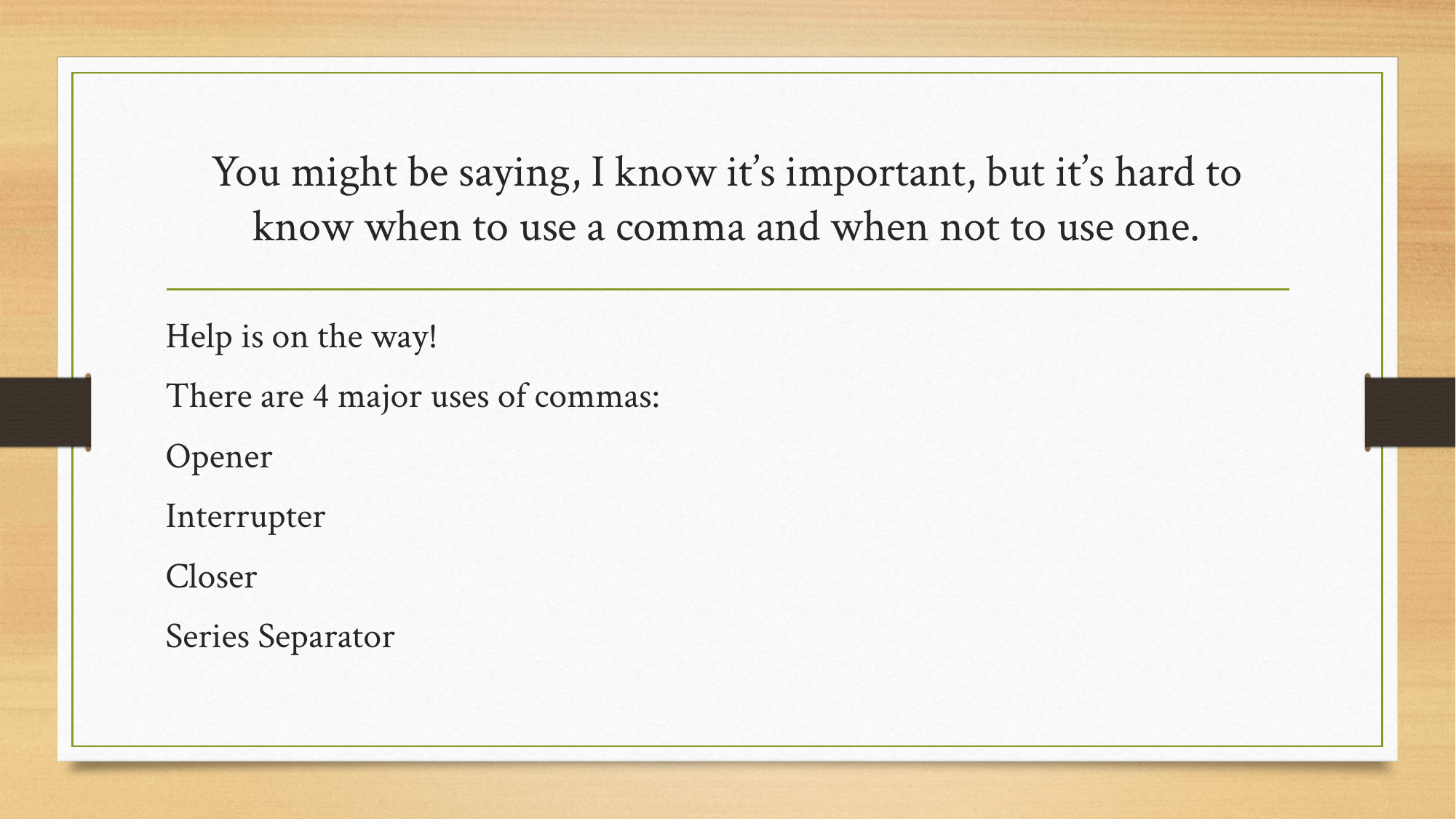

# You might be saying, I know it’s important, but it’s hard to know when to use a comma and when not to use one.
Help is on the way!
There are 4 major uses of commas:
Opener
Interrupter
Closer
Series Separator